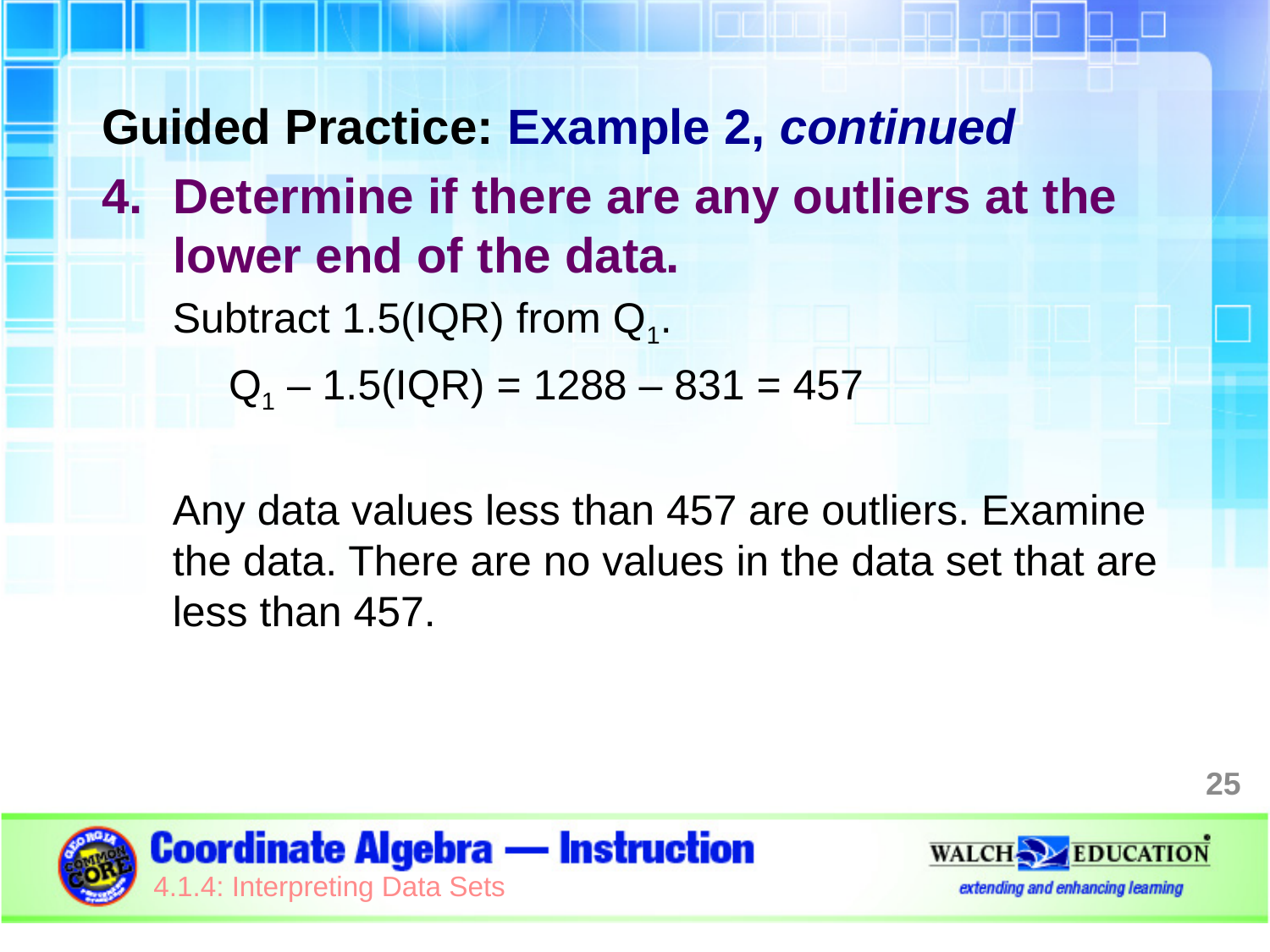

Guided Practice: Example 2, continued
Determine if there are any outliers at the lower end of the data.
Subtract 1.5(IQR) from Q1.
Q1 – 1.5(IQR) = 1288 – 831 = 457

Any data values less than 457 are outliers. Examine the data. There are no values in the data set that are less than 457.

25
4.1.4: Interpreting Data Sets